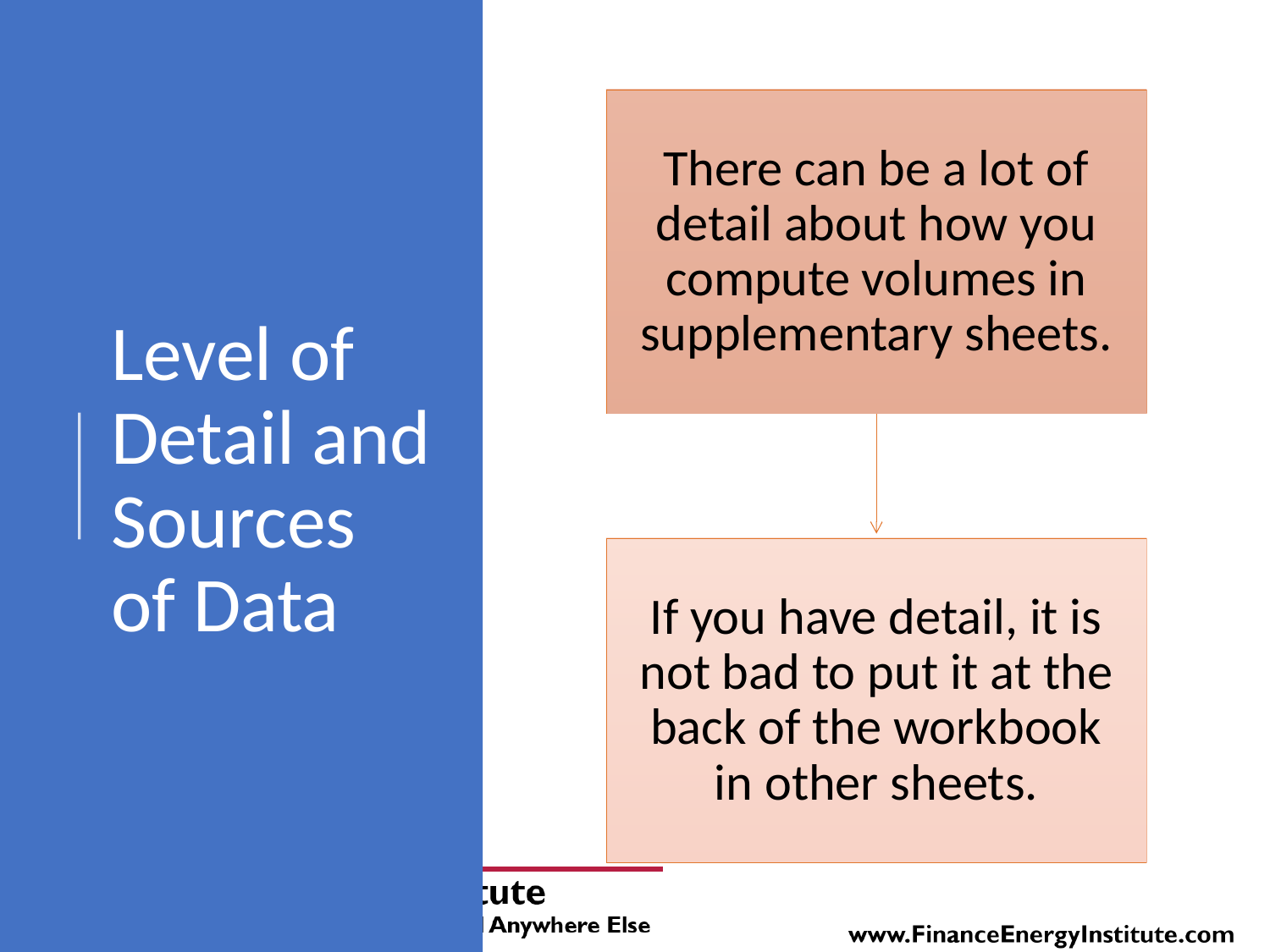

There can be a lot of detail about how you compute volumes in supplementary sheets.
If you have detail, it is not bad to put it at the back of the workbook in other sheets.
# Level of Detail and Sources of Data